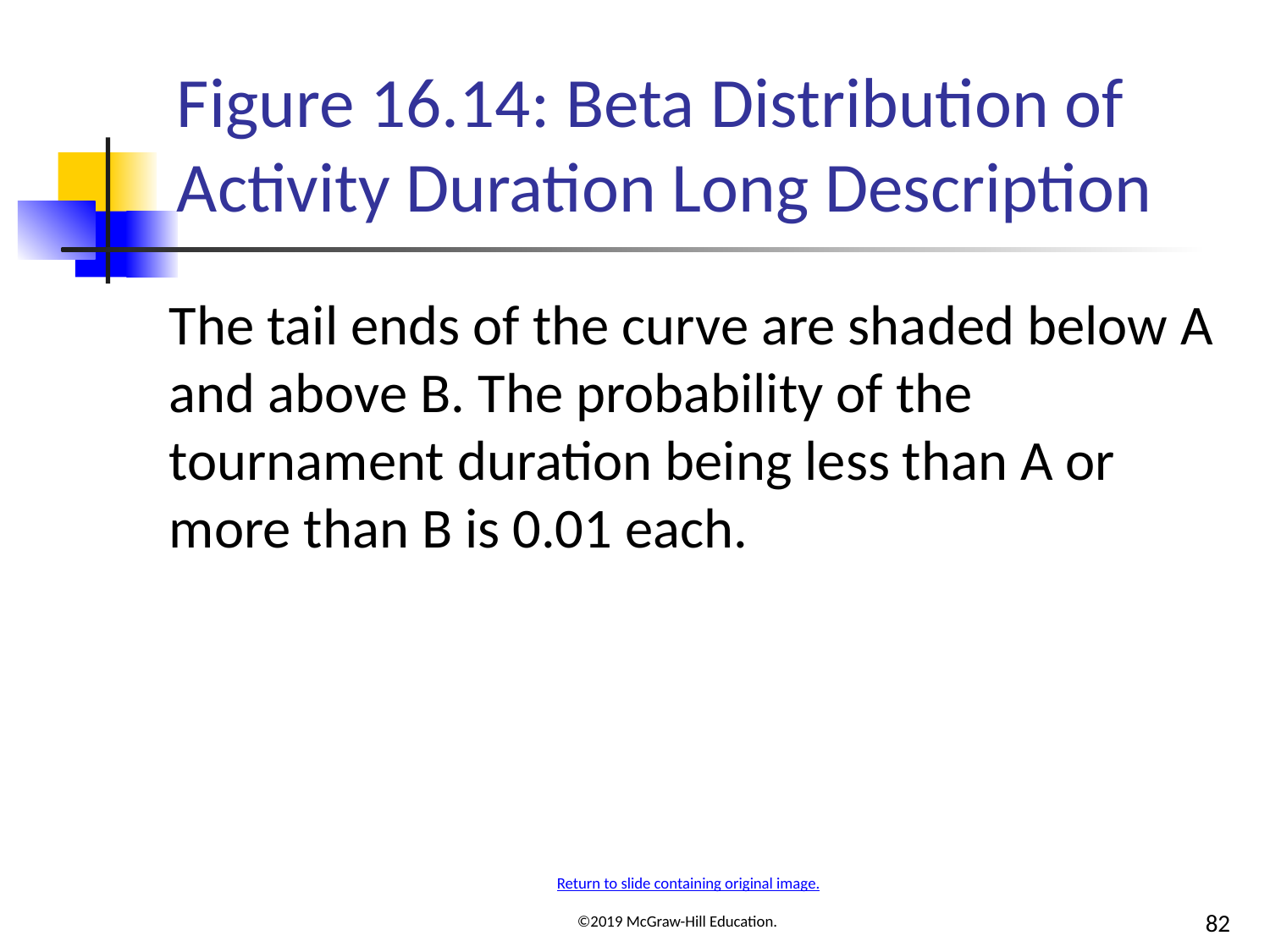

# Figure 16.14: Beta Distribution of Activity Duration Long Description
The tail ends of the curve are shaded below A and above B. The probability of the tournament duration being less than A or more than B is 0.01 each.
Return to slide containing original image.